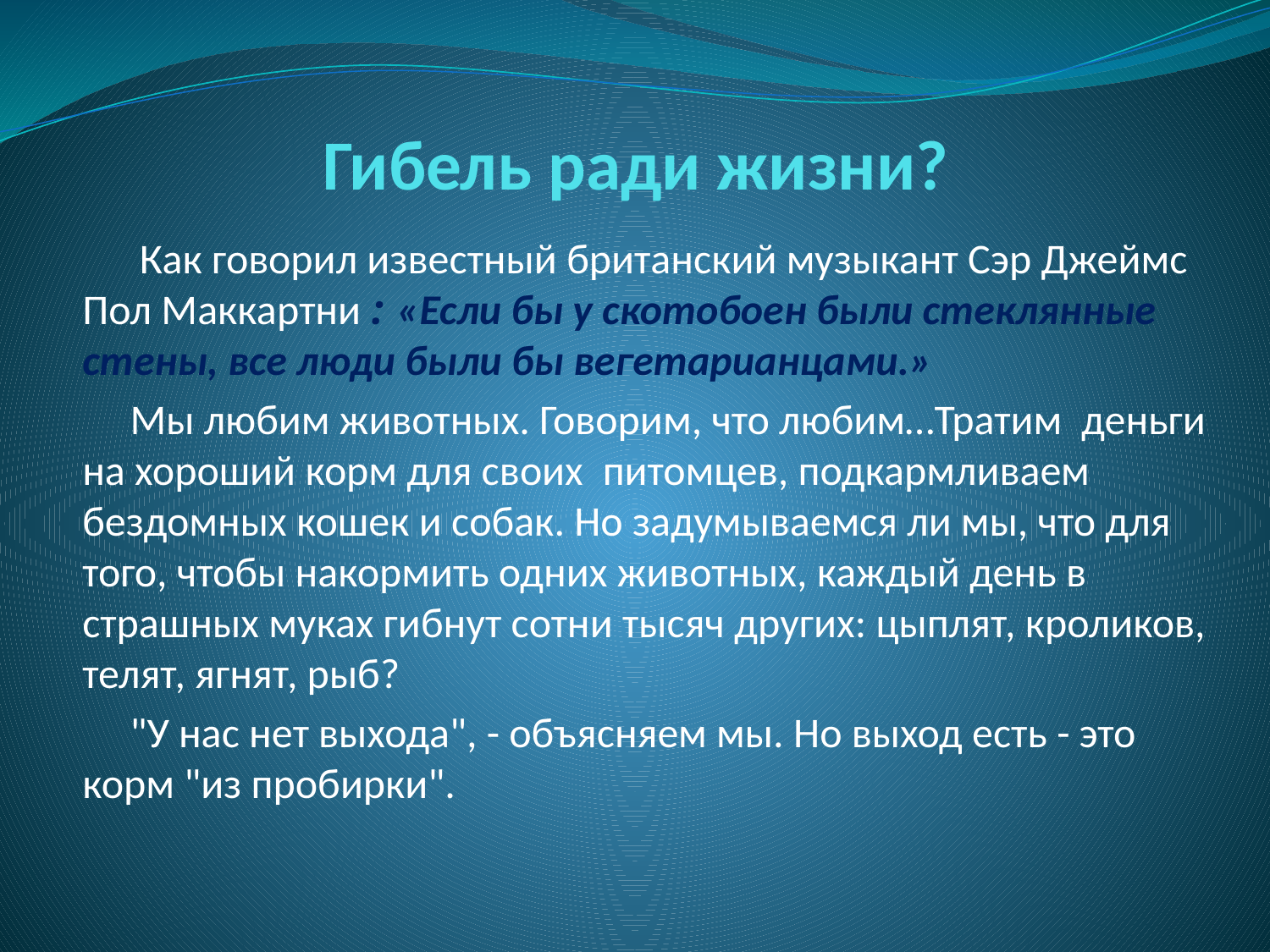

# Гибель ради жизни?
      Как говорил известный британский музыкант Сэр Джеймс Пол Маккартни : «Если бы у скотобоен были стеклянные стены, все люди были бы вегетарианцами.»
     Мы любим животных. Говорим, что любим…Тратим  деньги на хороший корм для своих  питомцев, подкармливаем бездомных кошек и собак. Но задумываемся ли мы, что для того, чтобы накормить одних животных, каждый день в страшных муках гибнут сотни тысяч других: цыплят, кроликов, телят, ягнят, рыб?
     "У нас нет выхода", - объясняем мы. Но выход есть - это корм "из пробирки".